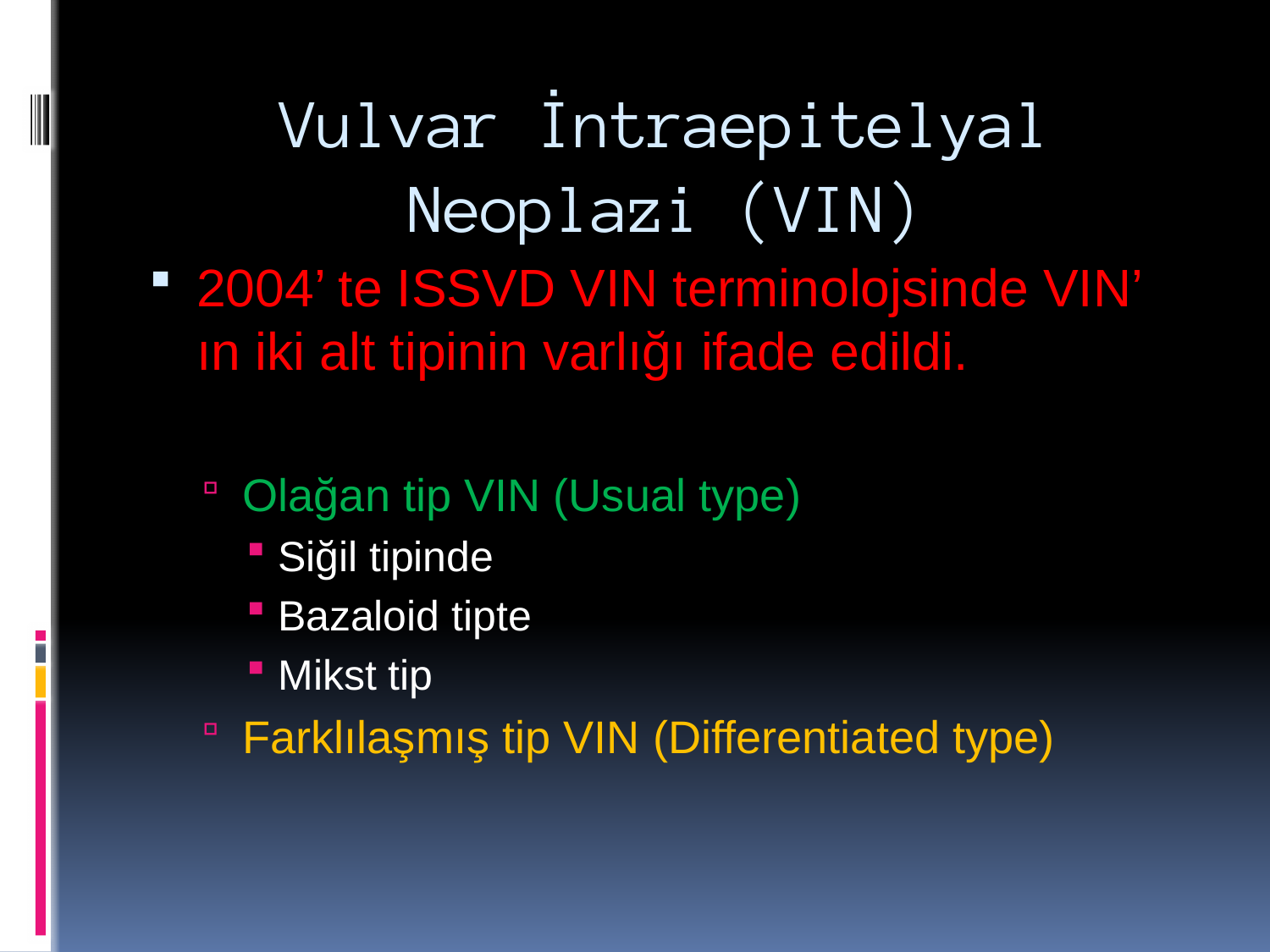

# Vulvar İntraepitelyal Neoplazi (VIN)
2004’ te ISSVD VIN terminolojsinde VIN’ ın iki alt tipinin varlığı ifade edildi.

Olağan tip VIN (Usual type)
Siğil tipinde
Bazaloid tipte
Mikst tip
Farklılaşmış tip VIN (Differentiated type)